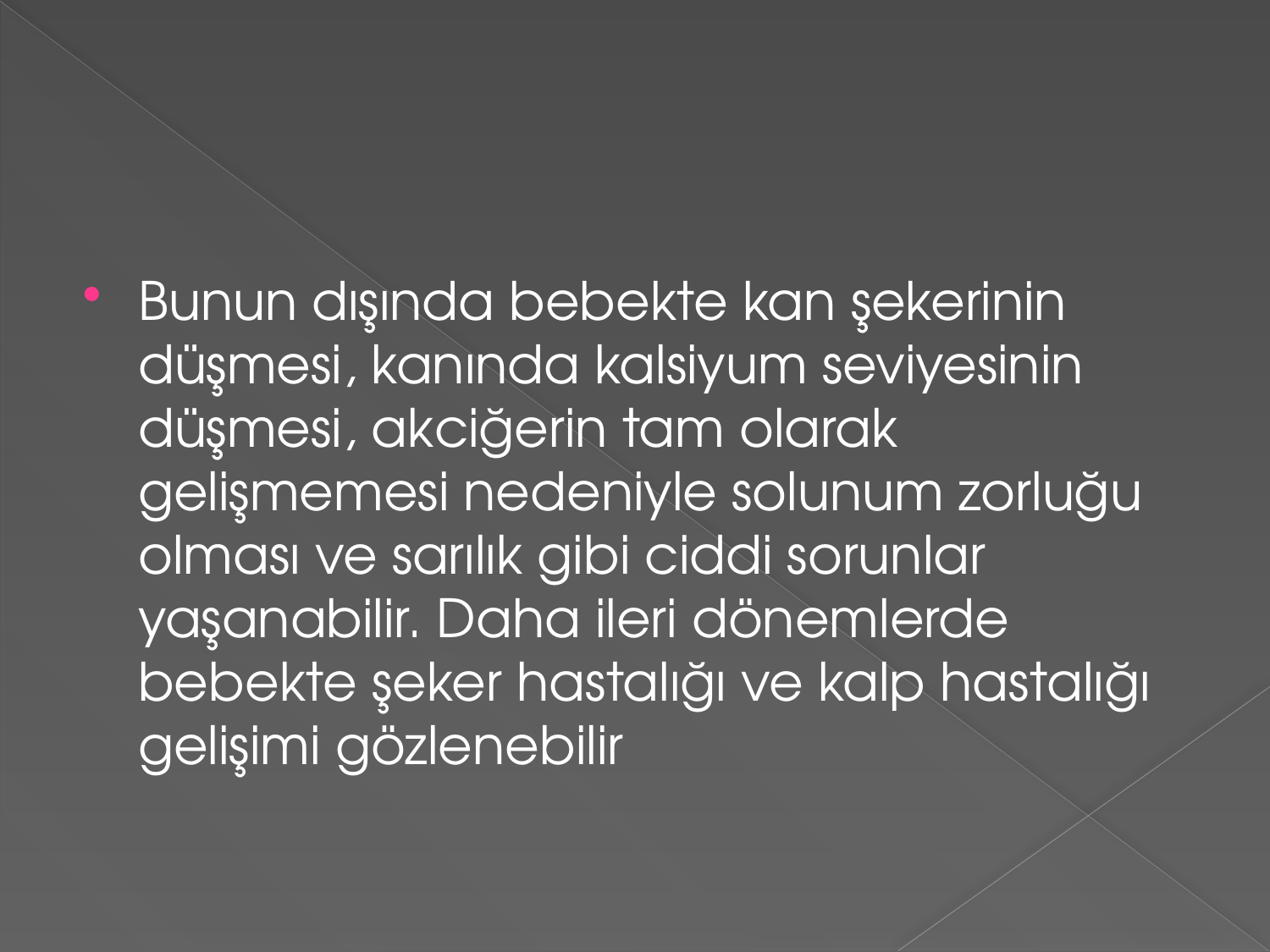

#
Bunun dışında bebekte kan şekerinin düşmesi, kanında kalsiyum seviyesinin düşmesi, akciğerin tam olarak gelişmemesi nedeniyle solunum zorluğu olması ve sarılık gibi ciddi sorunlar yaşanabilir. Daha ileri dönemlerde bebekte şeker hastalığı ve kalp hastalığı gelişimi gözlenebilir